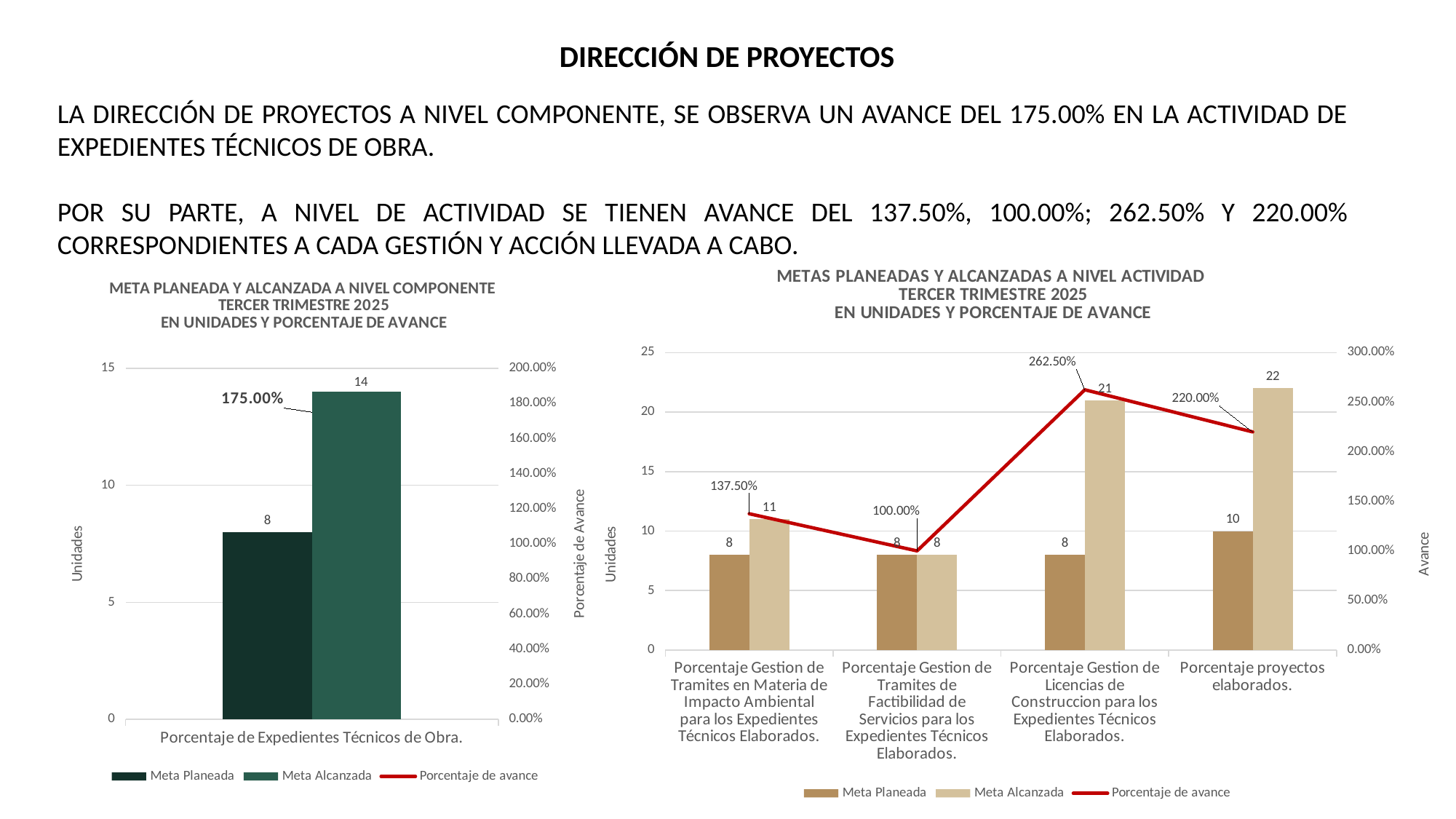

DIRECCIÓN DE PROYECTOS
LA DIRECCIÓN DE PROYECTOS A NIVEL COMPONENTE, SE OBSERVA UN AVANCE DEL 175.00% EN LA ACTIVIDAD DE EXPEDIENTES TÉCNICOS DE OBRA.

POR SU PARTE, A NIVEL DE ACTIVIDAD SE TIENEN AVANCE DEL 137.50%, 100.00%; 262.50% Y 220.00% CORRESPONDIENTES A CADA GESTIÓN Y ACCIÓN LLEVADA A CABO.

### Chart: METAS PLANEADAS Y ALCANZADAS A NIVEL ACTIVIDAD
TERCER TRIMESTRE 2025
EN UNIDADES Y PORCENTAJE DE AVANCE

| Category | Meta Planeada | Meta Alcanzada |  |
|---|---|---|---|
| Porcentaje Gestion de Tramites en Materia de Impacto Ambiental para los Expedientes Técnicos Elaborados. | 8.0 | 11.0 | 1.375 |
| Porcentaje Gestion de Tramites de Factibilidad de Servicios para los Expedientes Técnicos Elaborados. | 8.0 | 8.0 | 1.0 |
| Porcentaje Gestion de Licencias de Construccion para los Expedientes Técnicos Elaborados. | 8.0 | 21.0 | 2.625 |
| Porcentaje proyectos elaborados. | 10.0 | 22.0 | 2.2 |

### Chart: META PLANEADA Y ALCANZADA A NIVEL COMPONENTE
TERCER TRIMESTRE 2025
EN UNIDADES Y PORCENTAJE DE AVANCE

| Category | Meta Planeada | Meta Alcanzada |  |
|---|---|---|---|
| Porcentaje de Expedientes Técnicos de Obra. | 8.0 | 14.0 | 1.75 |